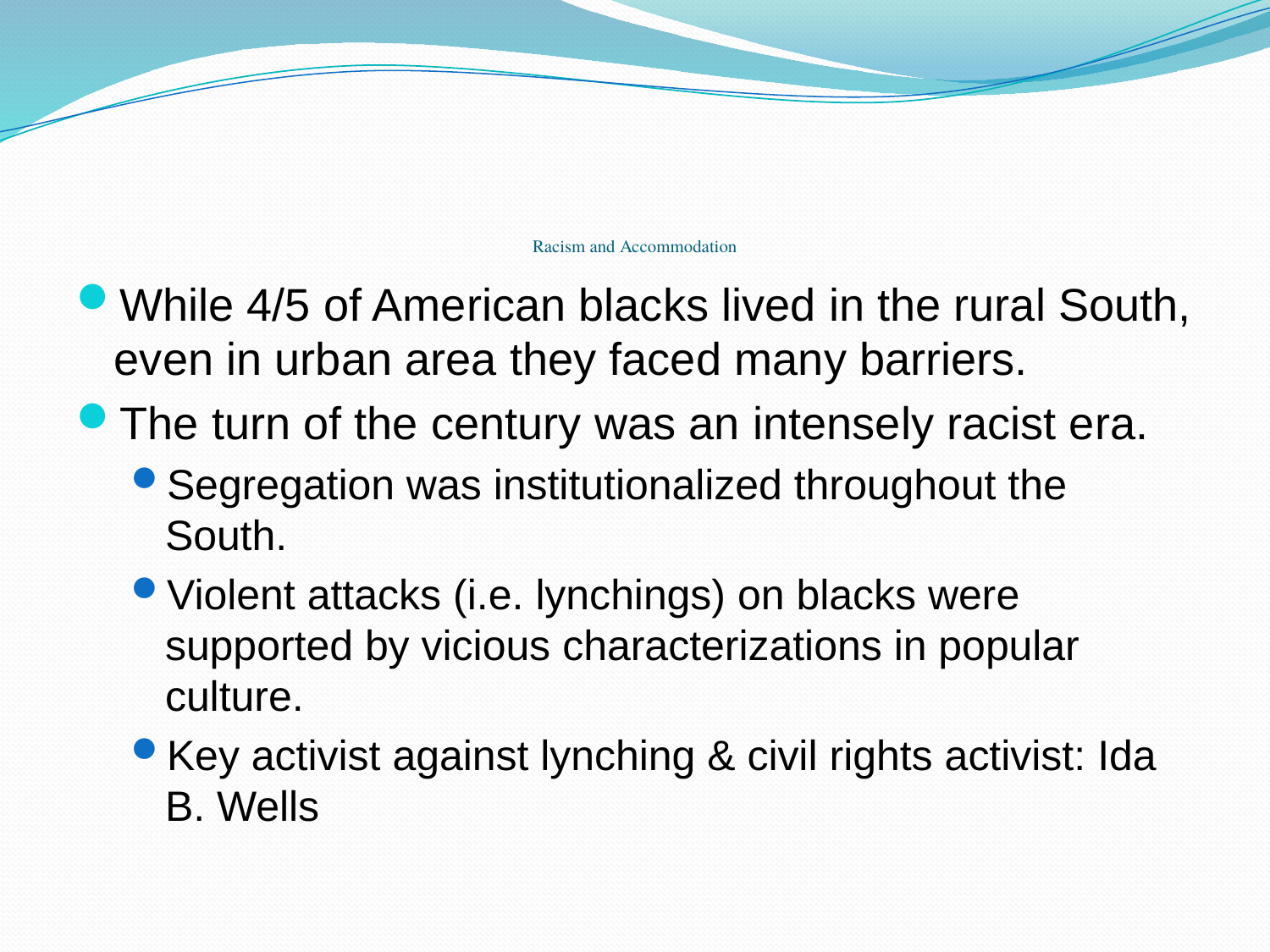

# Racism and Accommodation
While 4/5 of American blacks lived in the rural South, even in urban area they faced many barriers.
The turn of the century was an intensely racist era.
Segregation was institutionalized throughout the South.
Violent attacks (i.e. lynchings) on blacks were supported by vicious characterizations in popular culture.
Key activist against lynching & civil rights activist: Ida B. Wells